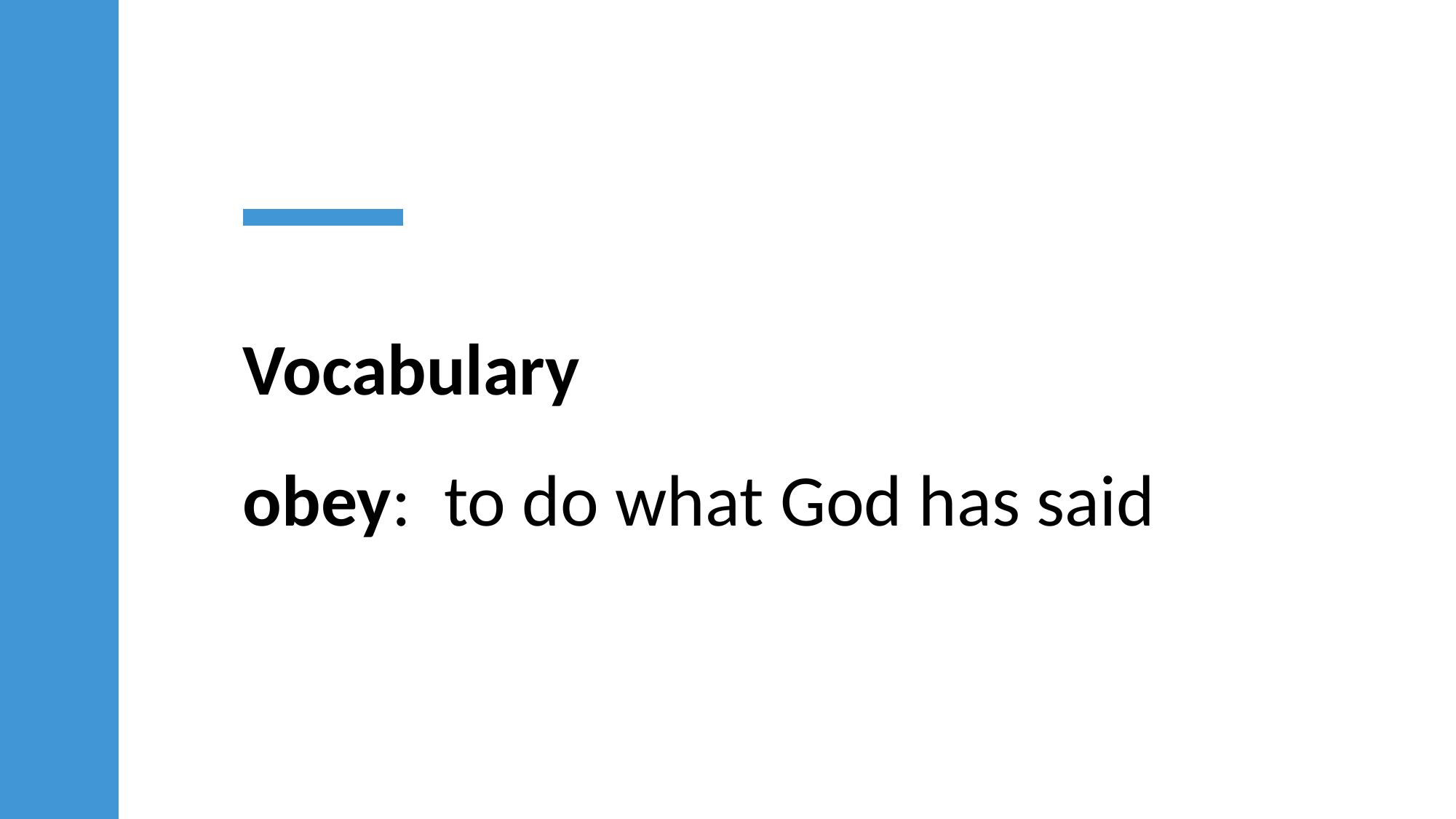

Vocabulary
obey:  to do what God has said